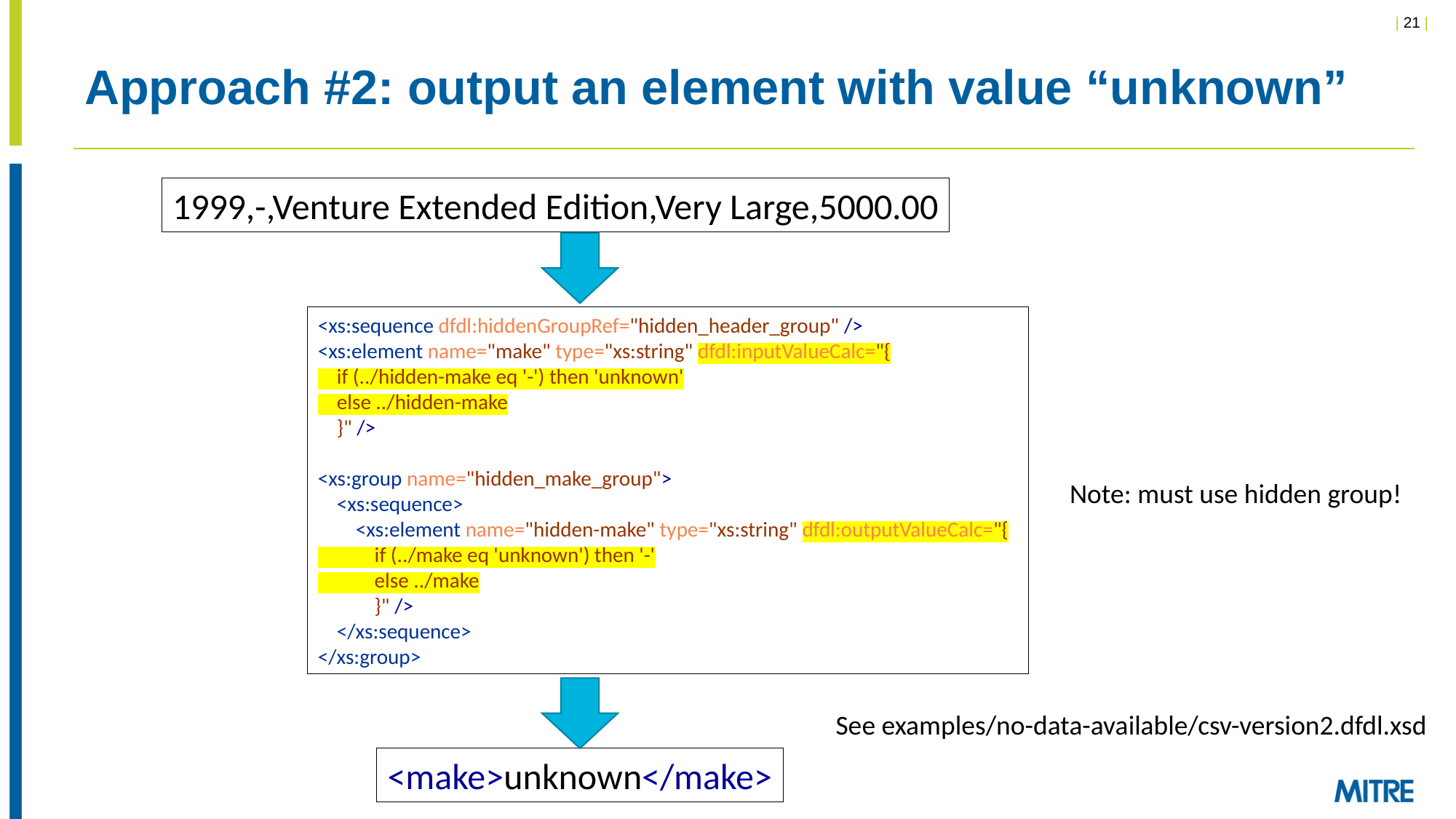

# Approach #2: output an element with value “unknown”
1999,-,Venture Extended Edition,Very Large,5000.00

<xs:sequence dfdl:hiddenGroupRef="hidden_header_group" />
<xs:element name="make" type="xs:string" dfdl:inputValueCalc="{
    if (../hidden-make eq '-') then 'unknown'
    else ../hidden-make
    }" />
<xs:group name="hidden_make_group">
    <xs:sequence>
        <xs:element name="hidden-make" type="xs:string" dfdl:outputValueCalc="{
            if (../make eq 'unknown') then '-'
            else ../make
            }" />
    </xs:sequence>
</xs:group>
Note: must use hidden group!

See examples/no-data-available/csv-version2.dfdl.xsd
<make>unknown</make>